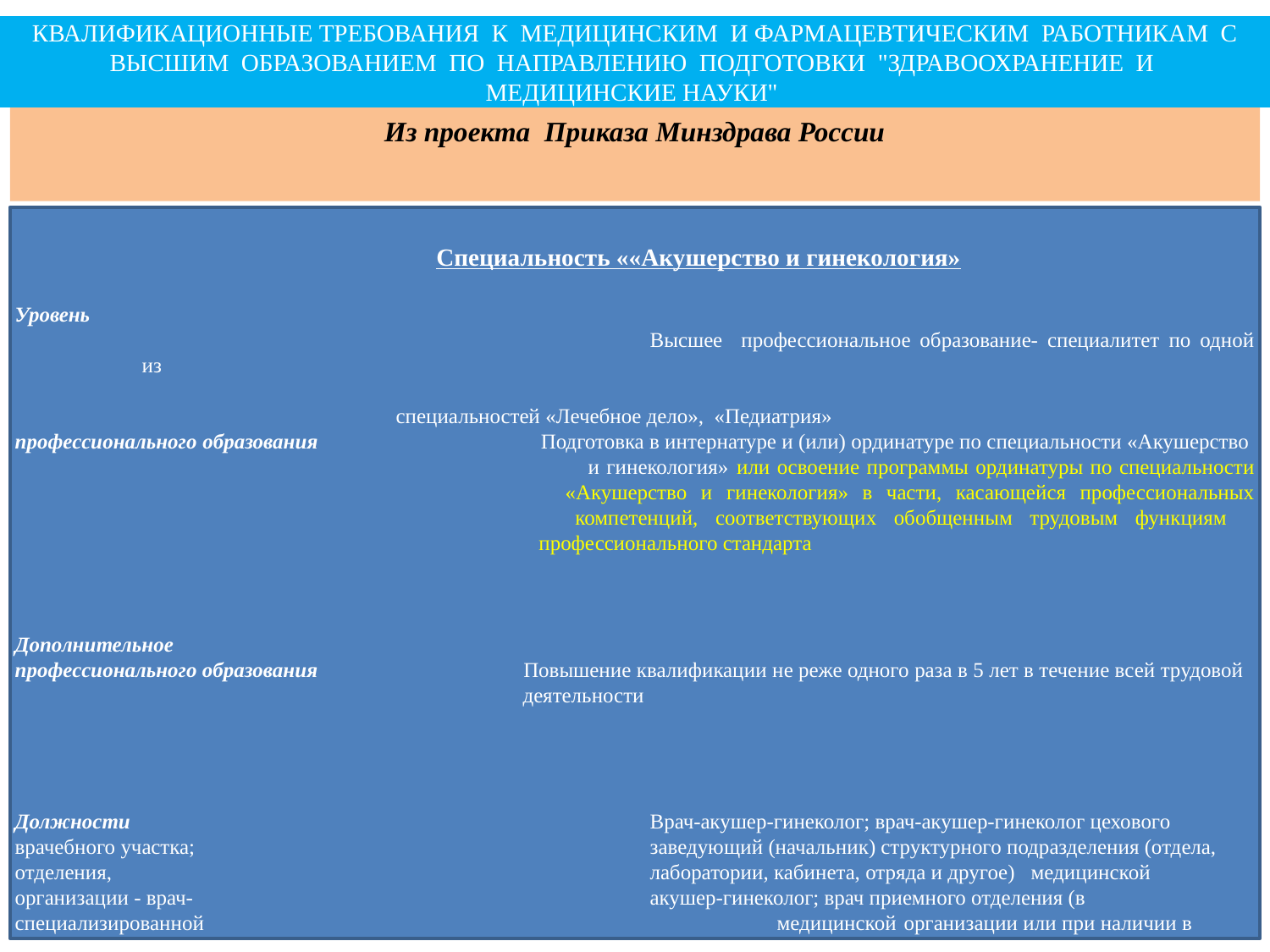

КВАЛИФИКАЦИОННЫЕ ТРЕБОВАНИЯ  К  МЕДИЦИНСКИМ  И ФАРМАЦЕВТИЧЕСКИМ  РАБОТНИКАМ  С ВЫСШИМ  ОБРАЗОВАНИЕМ  ПО  НАПРАВЛЕНИЮ  ПОДГОТОВКИ  "ЗДРАВООХРАНЕНИЕ  И  МЕДИЦИНСКИЕ НАУКИ"
Из проекта  Приказа Минздрава России

	Специальность ««Акушерство и гинекология»

Уровень 									    					Высшее  профессиональное образование- специалитет по одной 	из																				специальностей «Лечебное дело»,  «Педиатрия»
профессионального образования                                         Подготовка в интернатуре и (или) ординатуре по специальности «Акушерство  		                           и гинекология» или освоение программы ординатуры по специальности 			   «Акушерство и гинекология» в части, касающейся профессиональных 			   компетенций, соответствующих обобщенным трудовым функциям 				   профессионального стандарта

Дополнительное
профессионального образования 		Повышение квалификации не реже одного раза в 5 лет в течение всей трудовой                         			деятельности

Должности		  		Врач-акушер-гинеколог; врач-акушер-гинеколог цехового врачебного участка; 				заведующий (начальник) структурного подразделения (отдела, отделения, 				лаборатории, кабинета, отряда и другое) 	медицинской организации - врач-				акушер-гинеколог; врач приемного отделения (в специализированной 					медицинской 	организации или при наличии в медицинской организации 			                        соответствующего специализированного 	структурного подразделения)